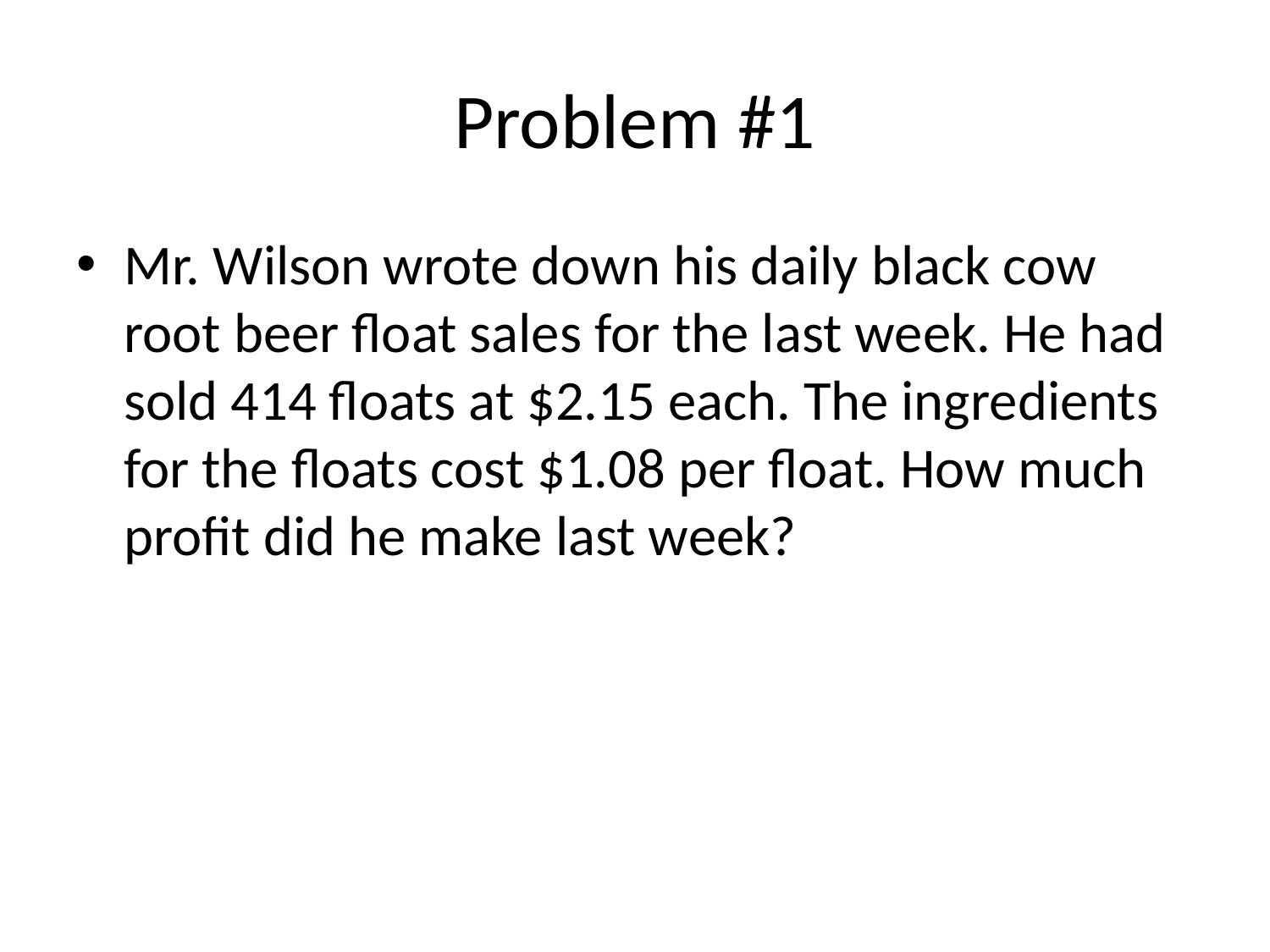

# Problem #1
Mr. Wilson wrote down his daily black cow root beer float sales for the last week. He had sold 414 floats at $2.15 each. The ingredients for the floats cost $1.08 per float. How much profit did he make last week?